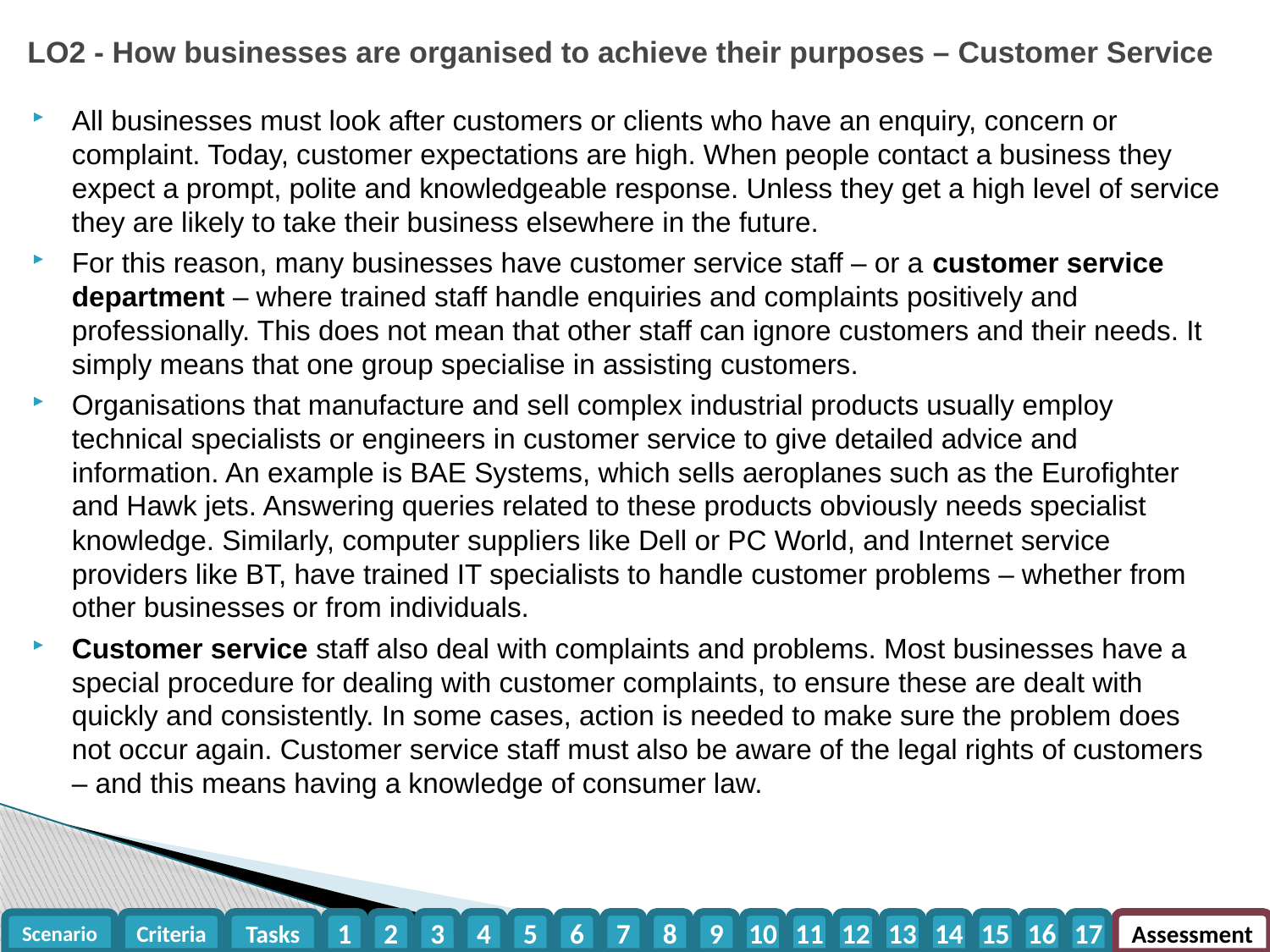

LO2 - How businesses are organised to achieve their purposes – Customer Service
All businesses must look after customers or clients who have an enquiry, concern or complaint. Today, customer expectations are high. When people contact a business they expect a prompt, polite and knowledgeable response. Unless they get a high level of service they are likely to take their business elsewhere in the future.
For this reason, many businesses have customer service staff – or a customer service department – where trained staff handle enquiries and complaints positively and professionally. This does not mean that other staff can ignore customers and their needs. It simply means that one group specialise in assisting customers.
Organisations that manufacture and sell complex industrial products usually employ technical specialists or engineers in customer service to give detailed advice and information. An example is BAE Systems, which sells aeroplanes such as the Eurofighter and Hawk jets. Answering queries related to these products obviously needs specialist knowledge. Similarly, computer suppliers like Dell or PC World, and Internet service providers like BT, have trained IT specialists to handle customer problems – whether from other businesses or from individuals.
Customer service staff also deal with complaints and problems. Most businesses have a special procedure for dealing with customer complaints, to ensure these are dealt with quickly and consistently. In some cases, action is needed to make sure the problem does not occur again. Customer service staff must also be aware of the legal rights of customers – and this means having a knowledge of consumer law.